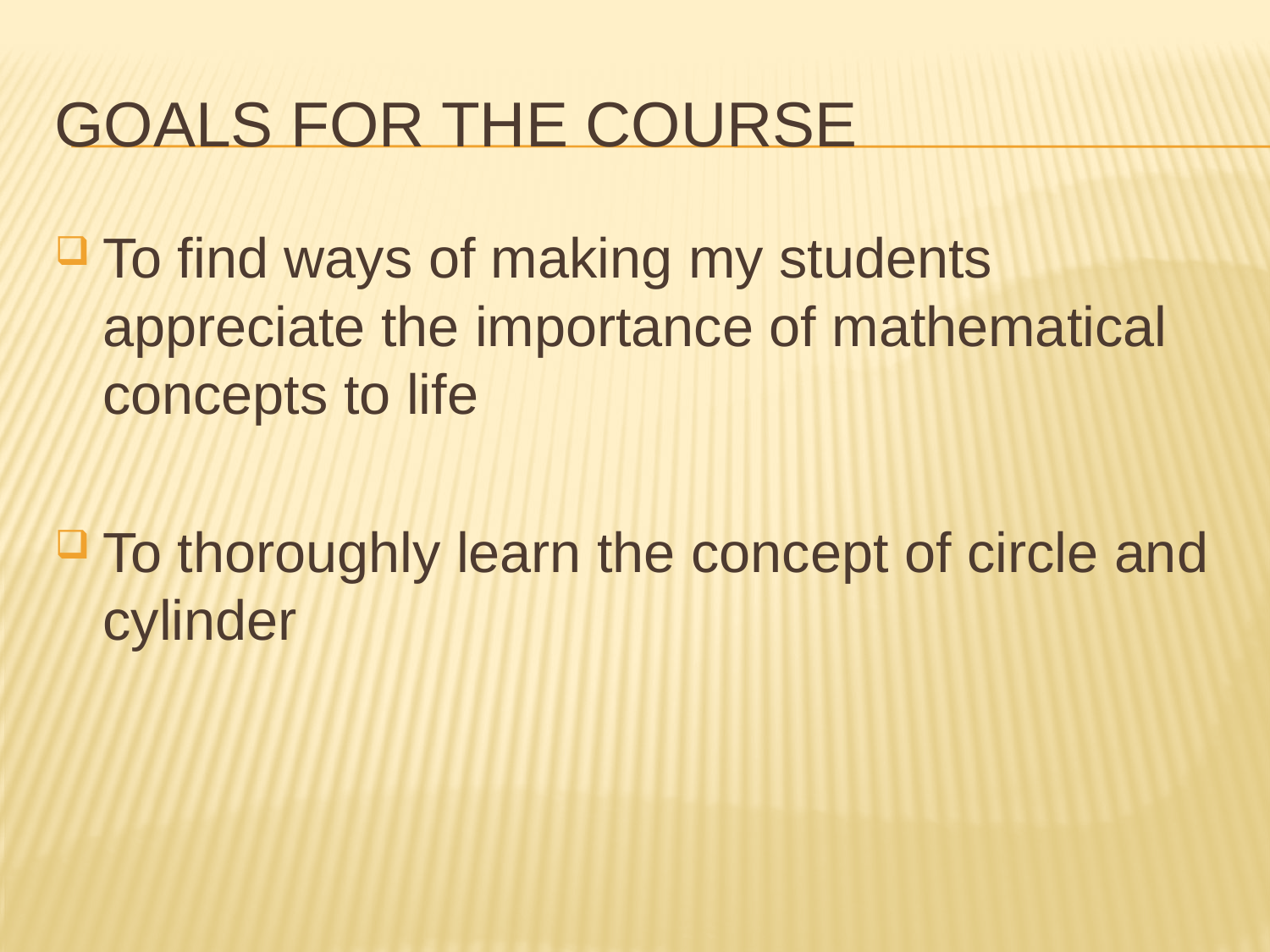

# GOALS FOR THE COURSE
To find ways of making my students appreciate the importance of mathematical concepts to life

To thoroughly learn the concept of circle and cylinder